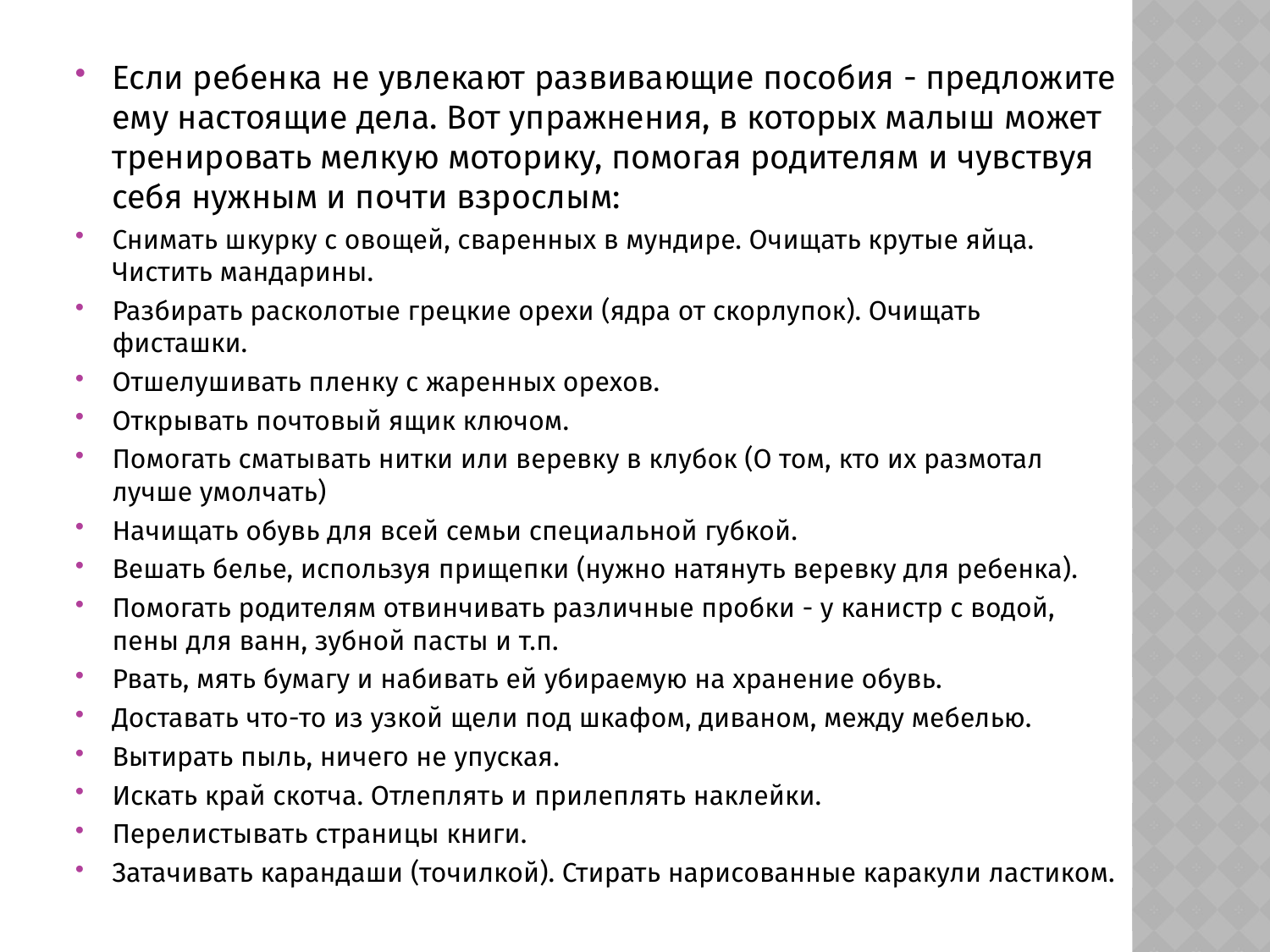

#
Если ребенка не увлекают развивающие пособия - предложите ему настоящие дела. Вот упражнения, в которых малыш может тренировать мелкую моторику, помогая родителям и чувствуя себя нужным и почти взрослым:
Снимать шкурку с овощей, сваренных в мундире. Очищать крутые яйца. Чистить мандарины.
Разбирать расколотые грецкие орехи (ядра от скорлупок). Очищать фисташки.
Отшелушивать пленку с жаренных орехов.
Открывать почтовый ящик ключом.
Помогать сматывать нитки или веревку в клубок (О том, кто их размотал лучше умолчать)
Начищать обувь для всей семьи специальной губкой.
Вешать белье, используя прищепки (нужно натянуть веревку для ребенка).
Помогать родителям отвинчивать различные пробки - у канистр с водой, пены для ванн, зубной пасты и т.п.
Рвать, мять бумагу и набивать ей убираемую на хранение обувь.
Доставать что-то из узкой щели под шкафом, диваном, между мебелью.
Вытирать пыль, ничего не упуская.
Искать край скотча. Отлеплять и прилеплять наклейки.
Перелистывать страницы книги.
Затачивать карандаши (точилкой). Стирать нарисованные каракули ластиком.